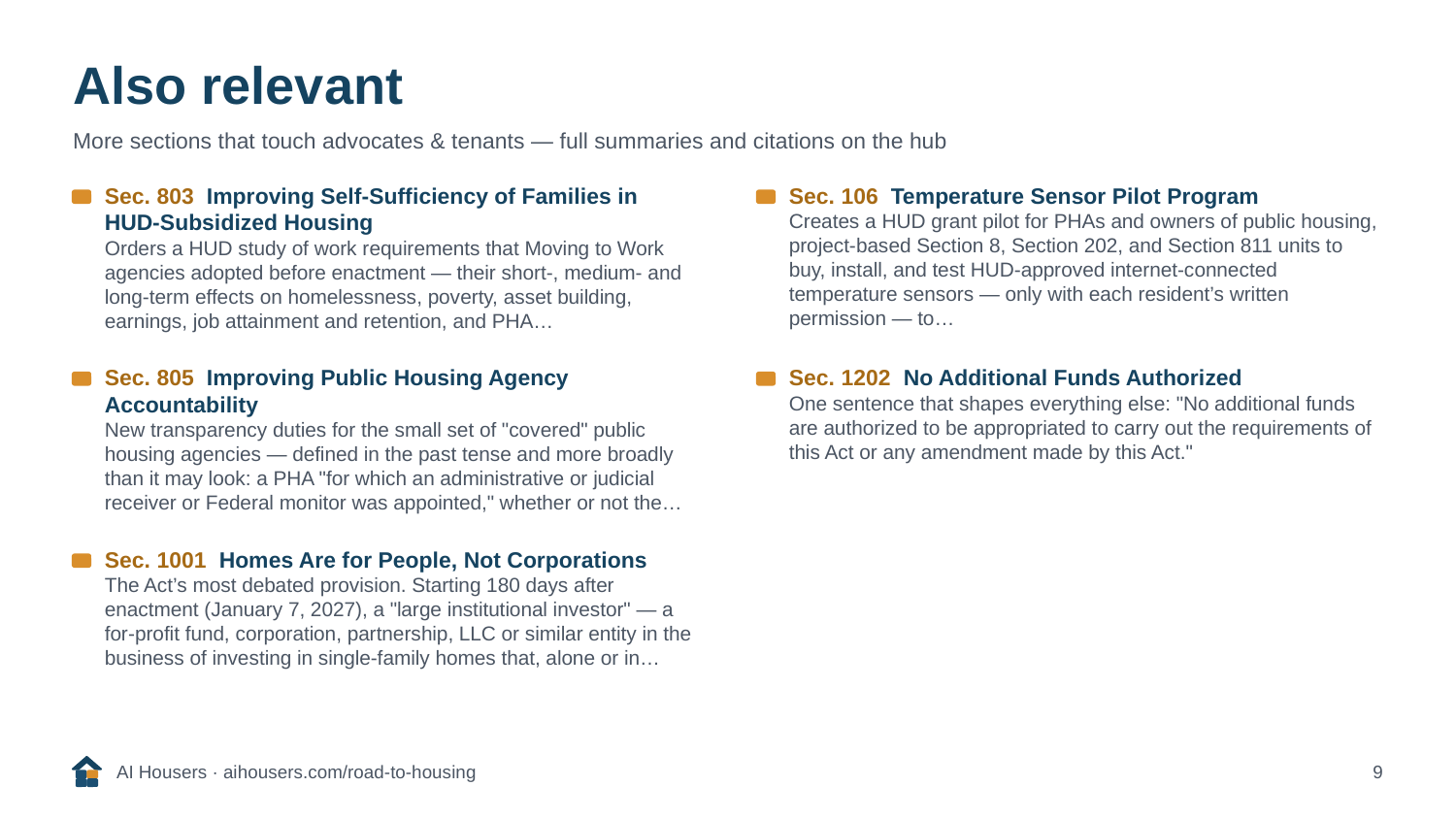

Also relevant
More sections that touch advocates & tenants — full summaries and citations on the hub
Sec. 803  Improving Self-Sufficiency of Families in HUD-Subsidized Housing
Orders a HUD study of work requirements that Moving to Work agencies adopted before enactment — their short-, medium- and long-term effects on homelessness, poverty, asset building, earnings, job attainment and retention, and PHA…
Sec. 106  Temperature Sensor Pilot Program
Creates a HUD grant pilot for PHAs and owners of public housing, project-based Section 8, Section 202, and Section 811 units to buy, install, and test HUD-approved internet-connected temperature sensors — only with each resident’s written permission — to…

Sec. 805  Improving Public Housing Agency Accountability
New transparency duties for the small set of "covered" public housing agencies — defined in the past tense and more broadly than it may look: a PHA "for which an administrative or judicial receiver or Federal monitor was appointed," whether or not the…
Sec. 1202  No Additional Funds Authorized
One sentence that shapes everything else: "No additional funds are authorized to be appropriated to carry out the requirements of this Act or any amendment made by this Act."

Sec. 1001  Homes Are for People, Not Corporations
The Act’s most debated provision. Starting 180 days after enactment (January 7, 2027), a "large institutional investor" — a for-profit fund, corporation, partnership, LLC or similar entity in the business of investing in single-family homes that, alone or in…

AI Housers · aihousers.com/road-to-housing
9